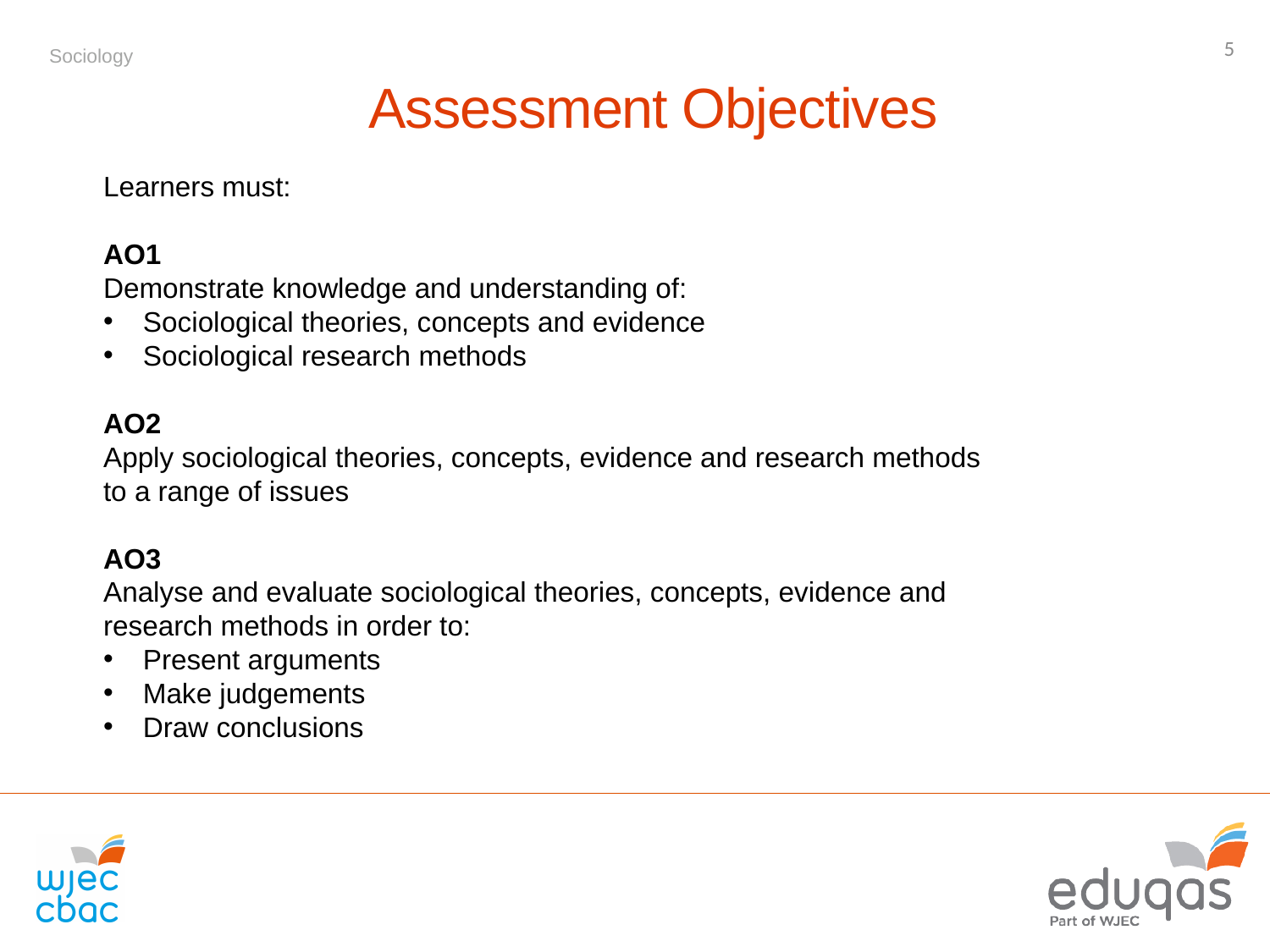

5
Sociology
Assessment Objectives
Learners must:

AO1
Demonstrate knowledge and understanding of:
Sociological theories, concepts and evidence
Sociological research methods

AO2
Apply sociological theories, concepts, evidence and research methods to a range of issues

AO3
Analyse and evaluate sociological theories, concepts, evidence and research methods in order to:
Present arguments
Make judgements
Draw conclusions